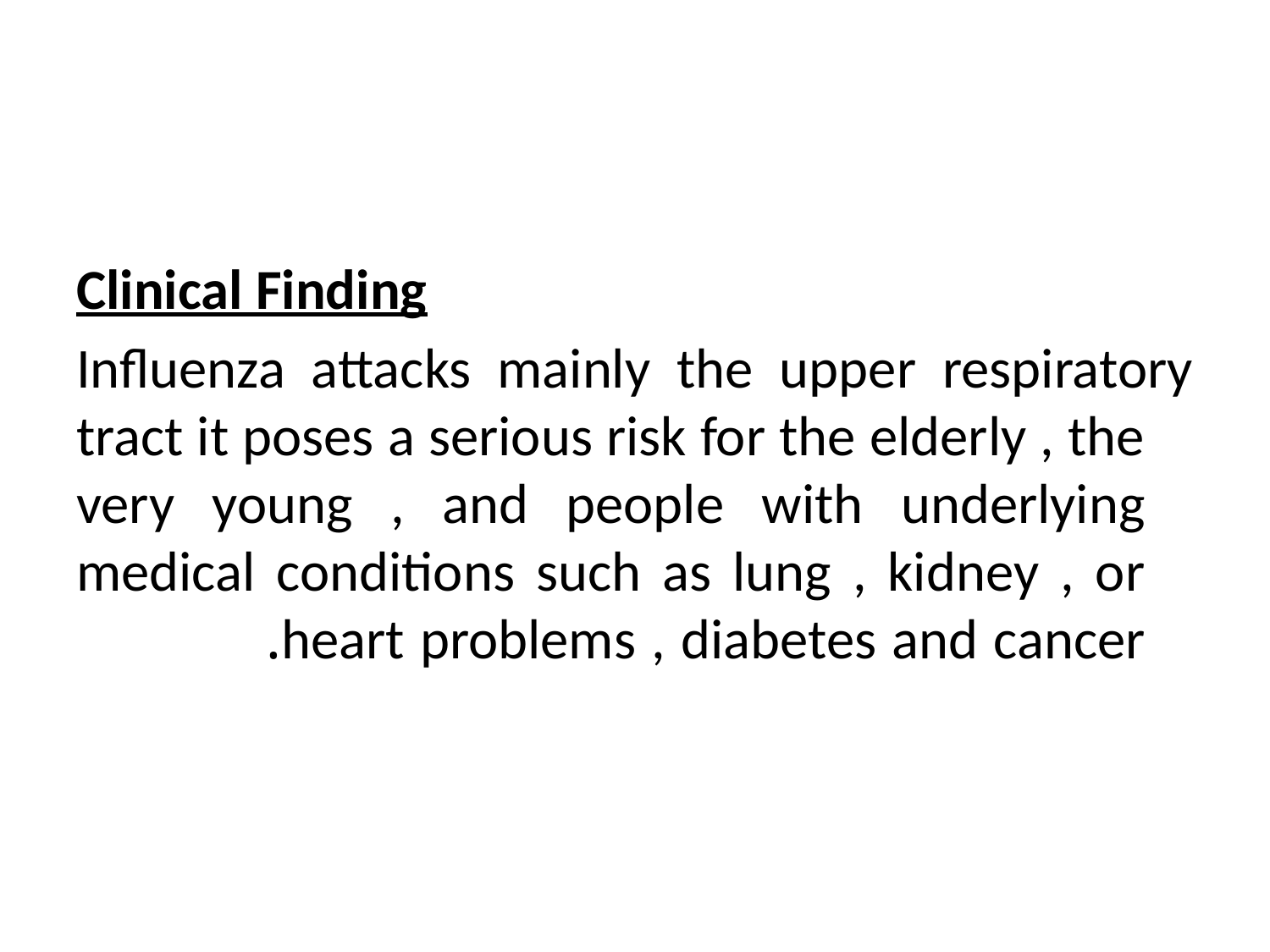

Clinical Finding
Influenza attacks mainly the upper respiratory tract it poses a serious risk for the elderly , the very young , and people with underlying medical conditions such as lung , kidney , or heart problems , diabetes and cancer.